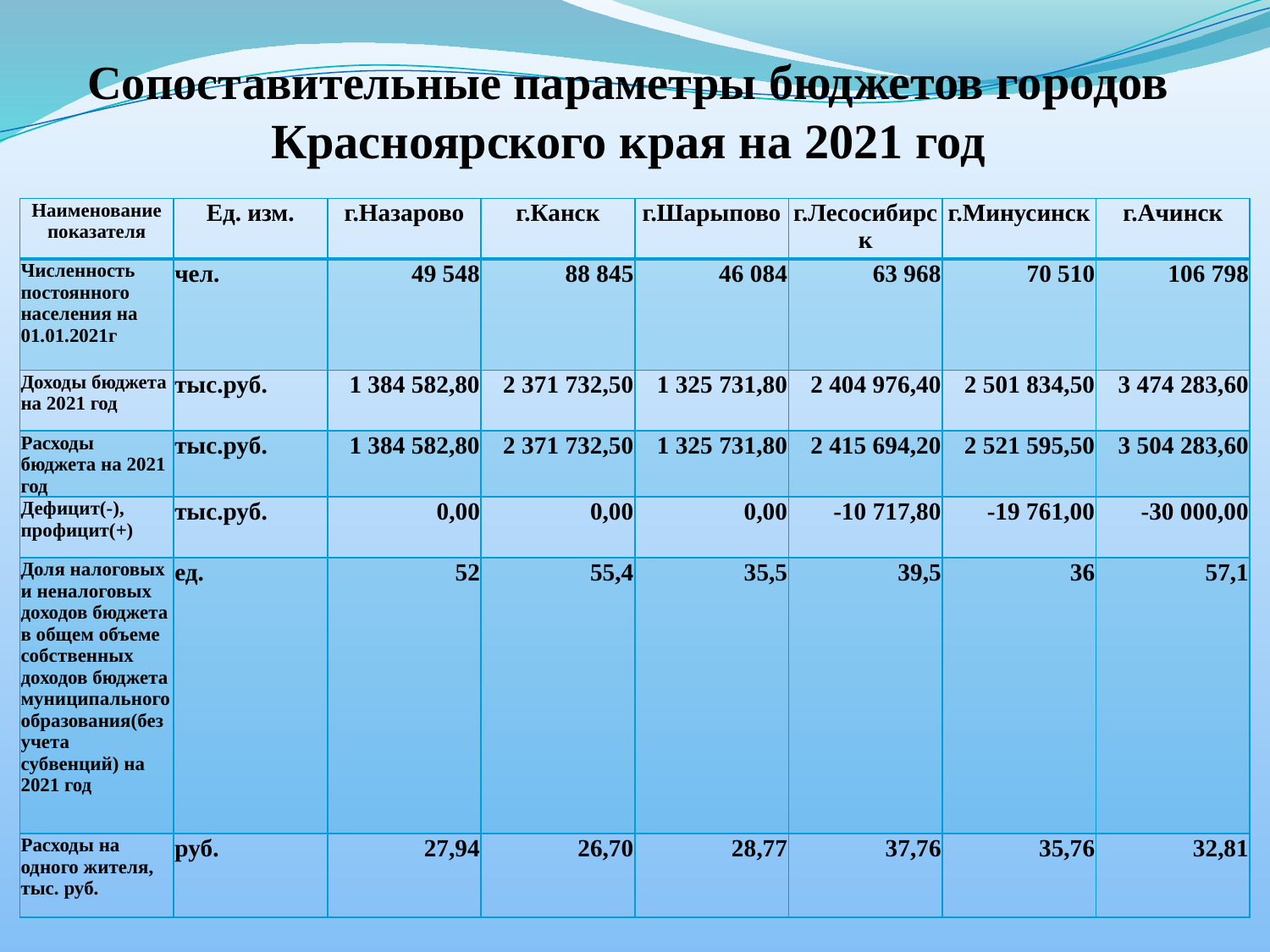

# Сопоставительные параметры бюджетов городов Красноярского края на 2021 год
| Наименование показателя | Ед. изм. | г.Назарово | г.Канск | г.Шарыпово | г.Лесосибирск | г.Минусинск | г.Ачинск |
| --- | --- | --- | --- | --- | --- | --- | --- |
| Численность постоянного населения на 01.01.2021г | чел. | 49 548 | 88 845 | 46 084 | 63 968 | 70 510 | 106 798 |
| Доходы бюджета на 2021 год | тыс.руб. | 1 384 582,80 | 2 371 732,50 | 1 325 731,80 | 2 404 976,40 | 2 501 834,50 | 3 474 283,60 |
| Расходы бюджета на 2021 год | тыс.руб. | 1 384 582,80 | 2 371 732,50 | 1 325 731,80 | 2 415 694,20 | 2 521 595,50 | 3 504 283,60 |
| Дефицит(-), профицит(+) | тыс.руб. | 0,00 | 0,00 | 0,00 | -10 717,80 | -19 761,00 | -30 000,00 |
| Доля налоговых и неналоговых доходов бюджета в общем объеме собственных доходов бюджета муниципального образования(без учета субвенций) на 2021 год | ед. | 52 | 55,4 | 35,5 | 39,5 | 36 | 57,1 |
| Расходы на одного жителя, тыс. руб. | руб. | 27,94 | 26,70 | 28,77 | 37,76 | 35,76 | 32,81 |